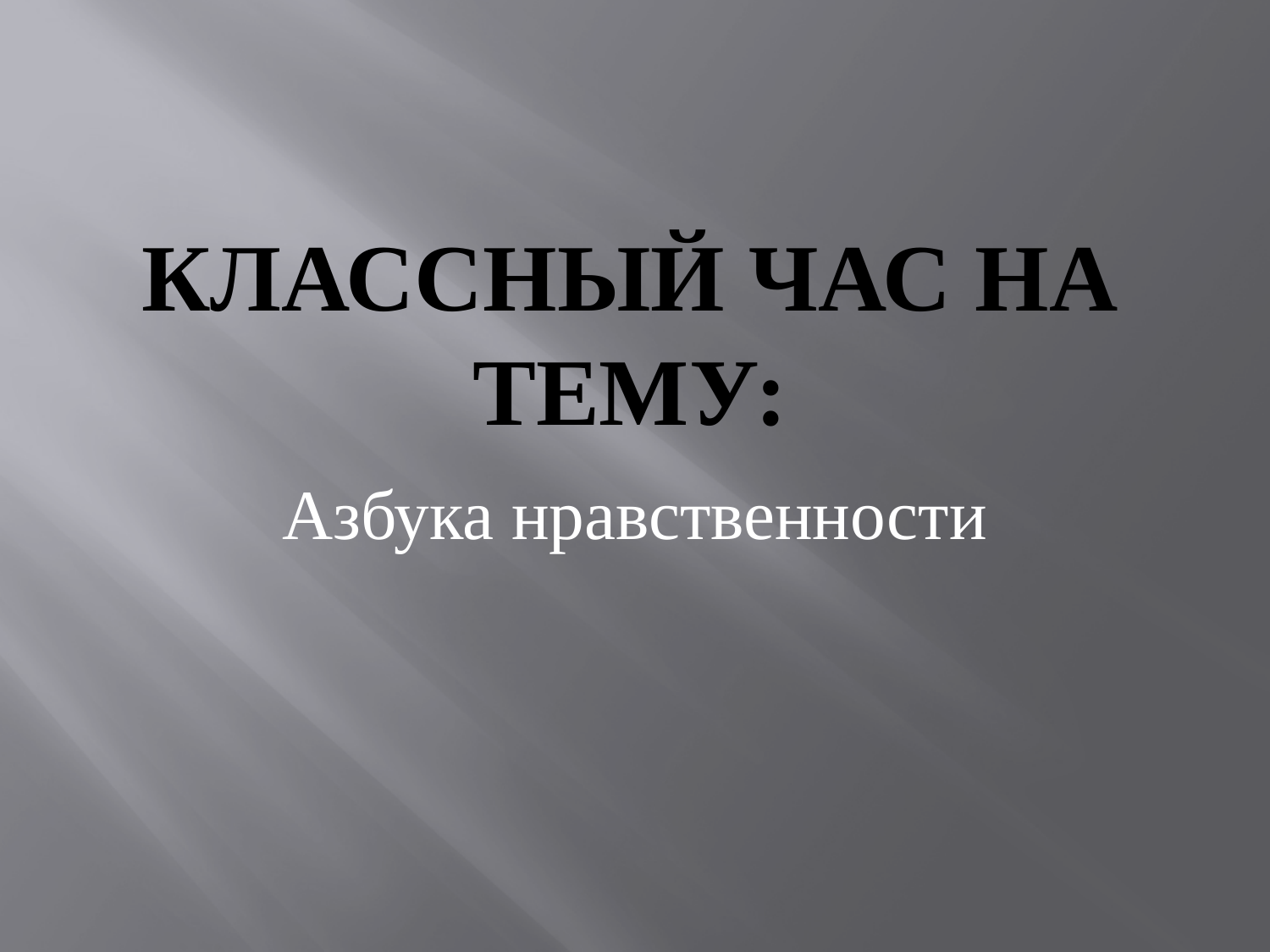

# Классный час на тему:
Азбука нравственности